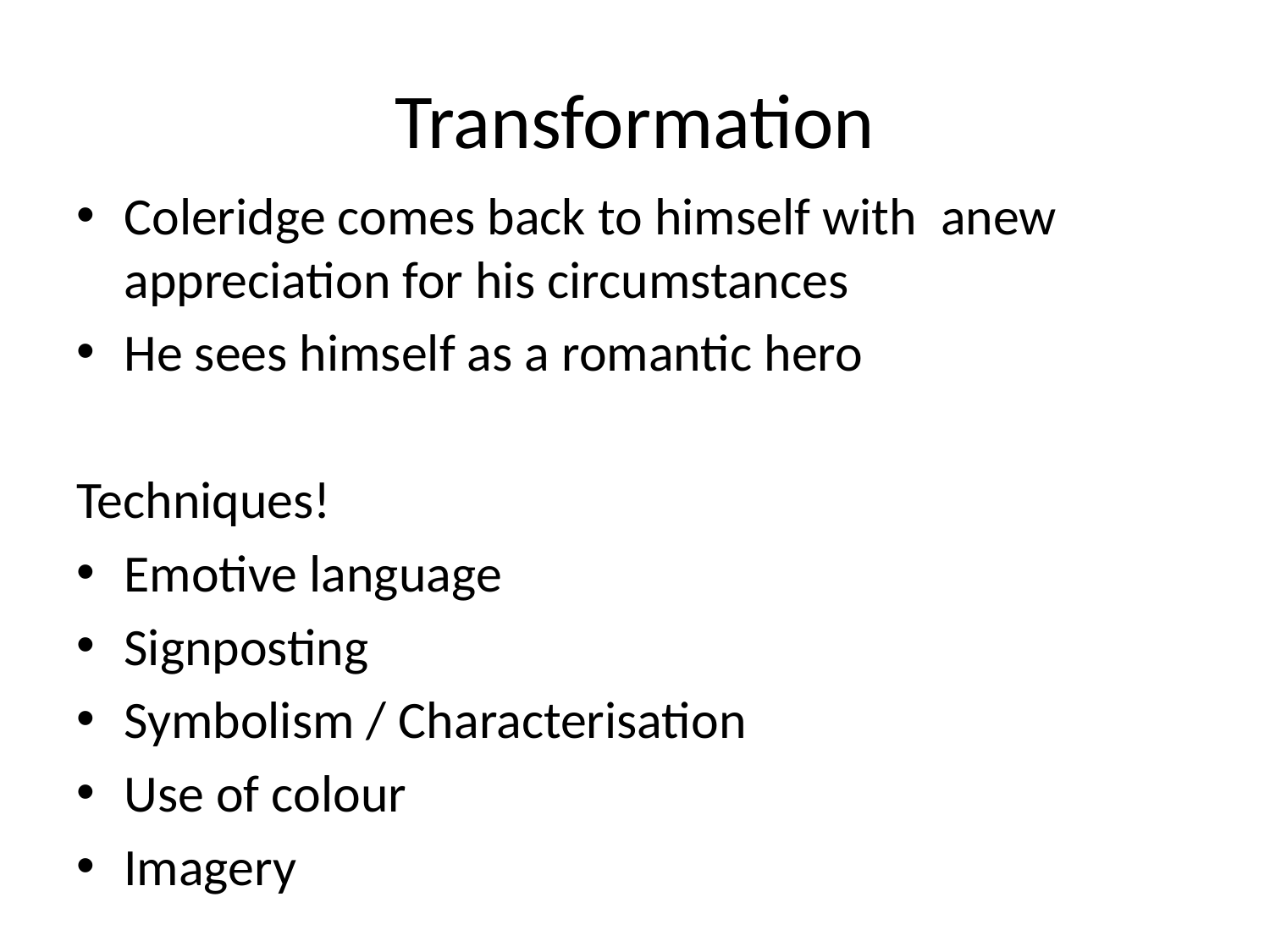

# Transformation
Coleridge comes back to himself with  anew appreciation for his circumstances
He sees himself as a romantic hero

Techniques!
Emotive language
Signposting
Symbolism / Characterisation
Use of colour
Imagery